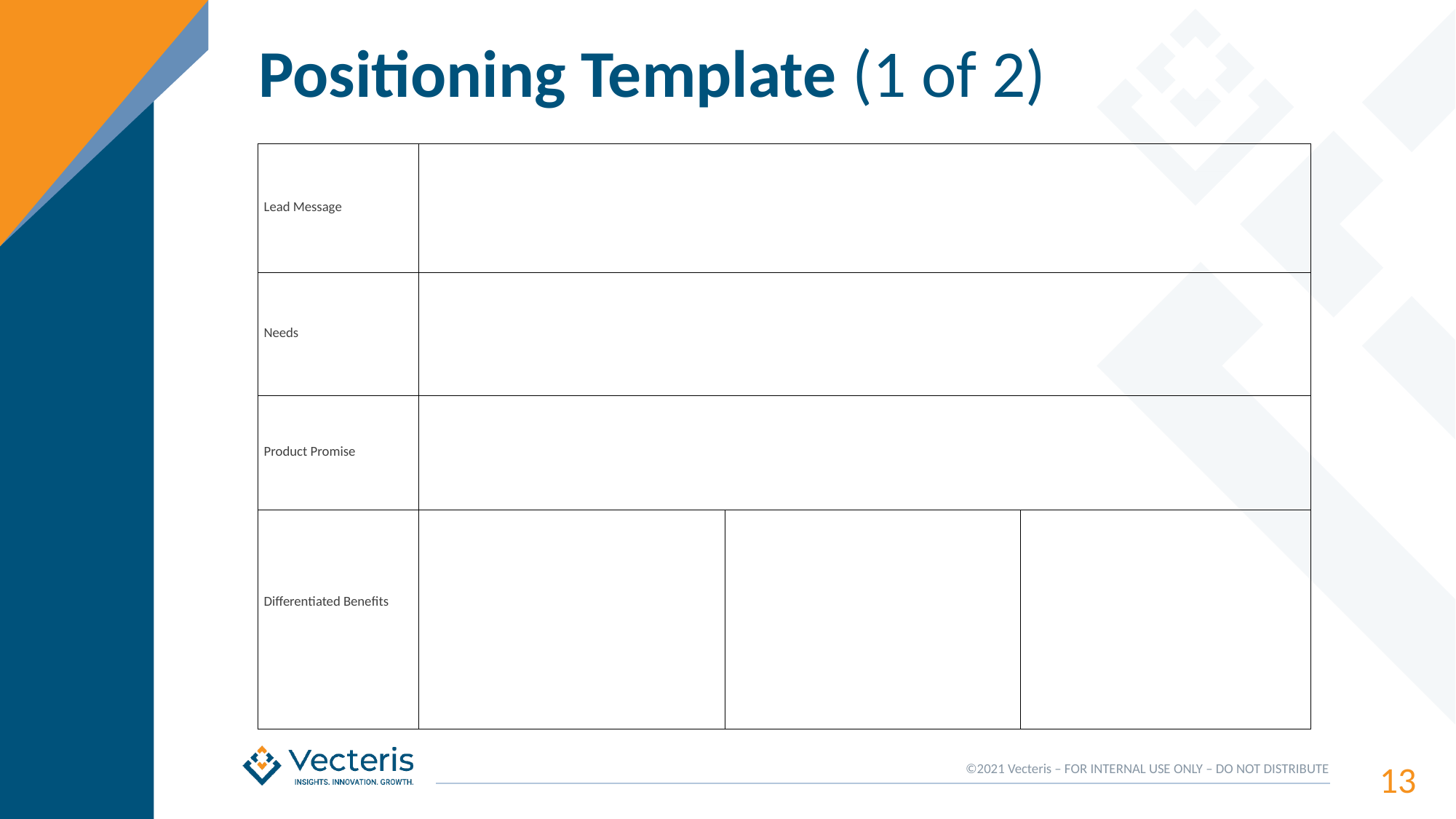

# Positioning Template (1 of 2)
| Lead Message |  |  |  |
| --- | --- | --- | --- |
| Needs |  |  |  |
| Product Promise |  |  |  |
| Differentiated Benefits |  |  |  |
13
©2021 Vecteris – FOR INTERNAL USE ONLY – DO NOT DISTRIBUTE